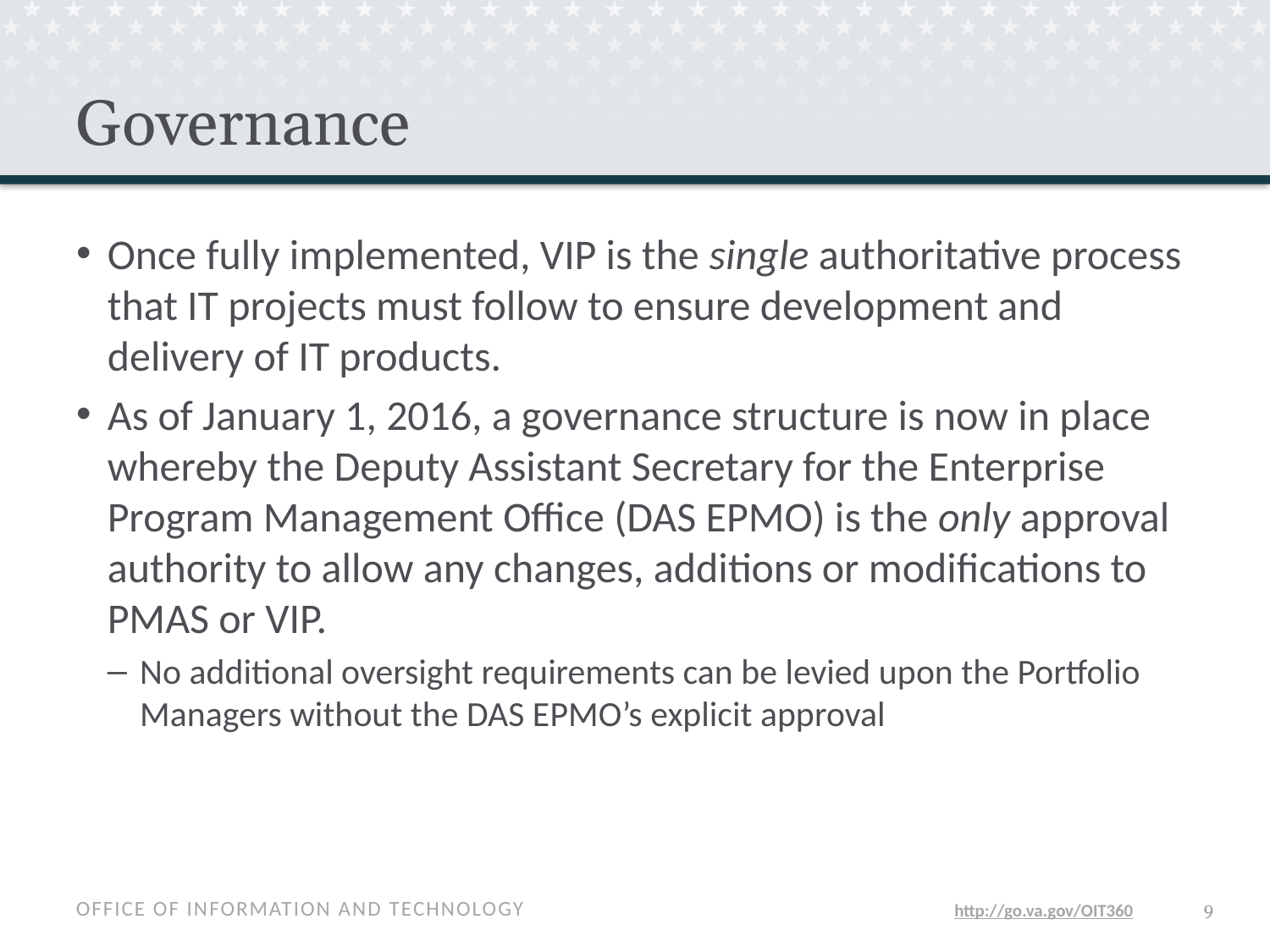

# Governance
Once fully implemented, VIP is the single authoritative process that IT projects must follow to ensure development and delivery of IT products.
As of January 1, 2016, a governance structure is now in place whereby the Deputy Assistant Secretary for the Enterprise Program Management Office (DAS EPMO) is the only approval authority to allow any changes, additions or modifications to PMAS or VIP.
No additional oversight requirements can be levied upon the Portfolio Managers without the DAS EPMO’s explicit approval

9